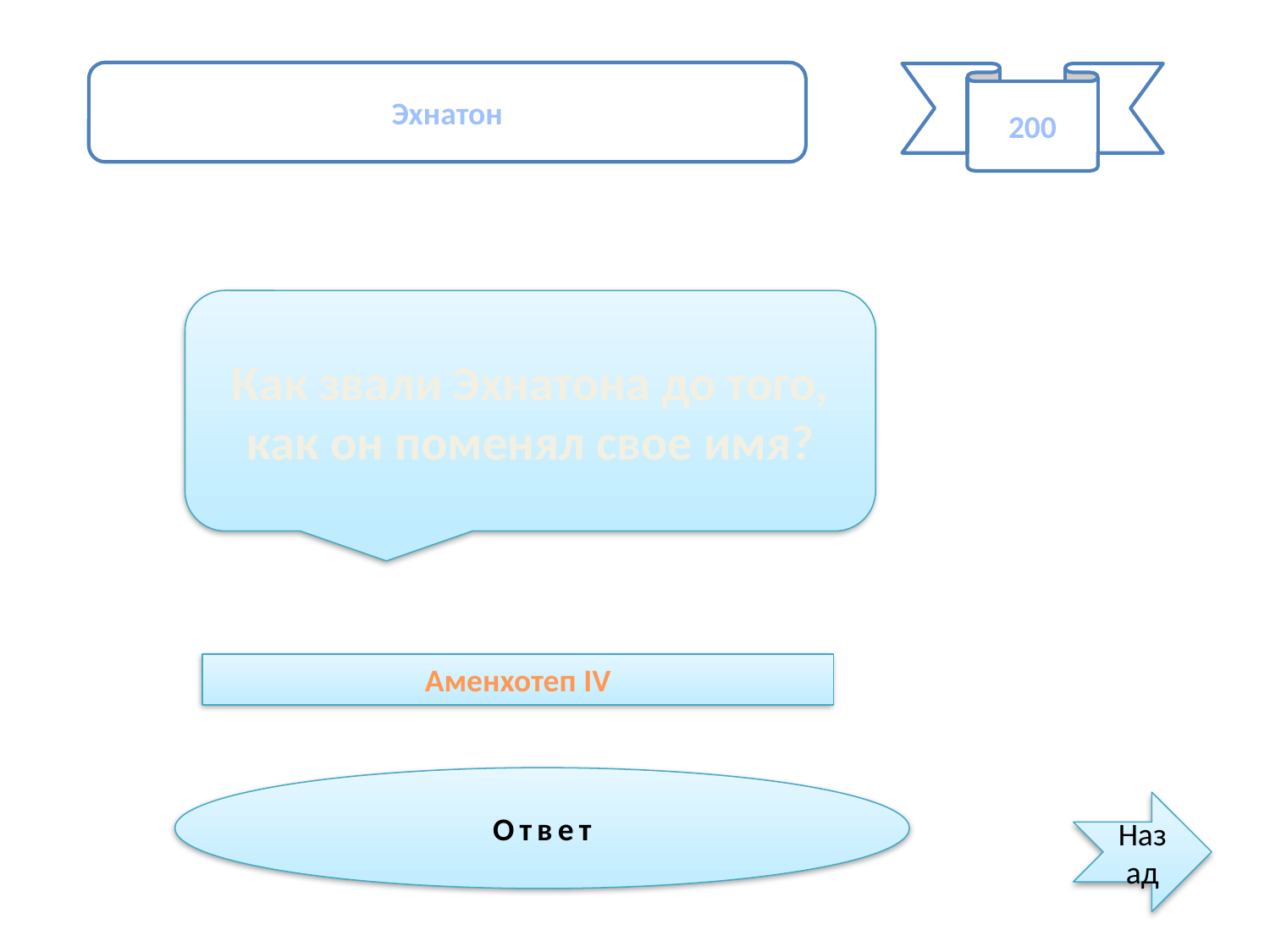

Эхнатон
200
Как звали Эхнатона до того, как он поменял свое имя?
Аменхотеп IV
Ответ
Назад